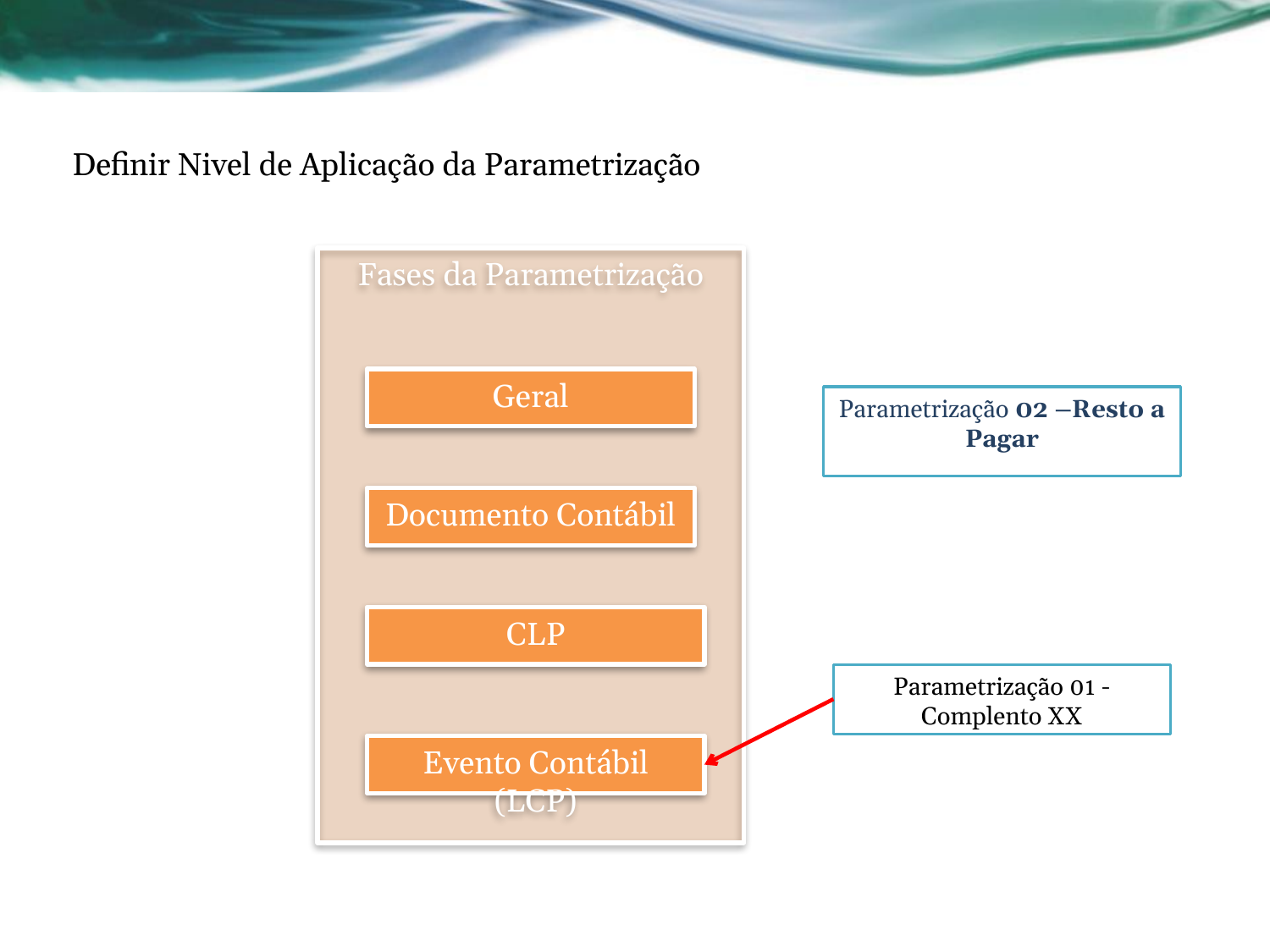

# Definir Nivel de Aplicação da Parametrização
Fases da Parametrização
Geral
Parametrização 02 –Resto a Pagar
Documento Contábil
CLP
Parametrização 01 -Complento XX
Evento Contábil (LCP)